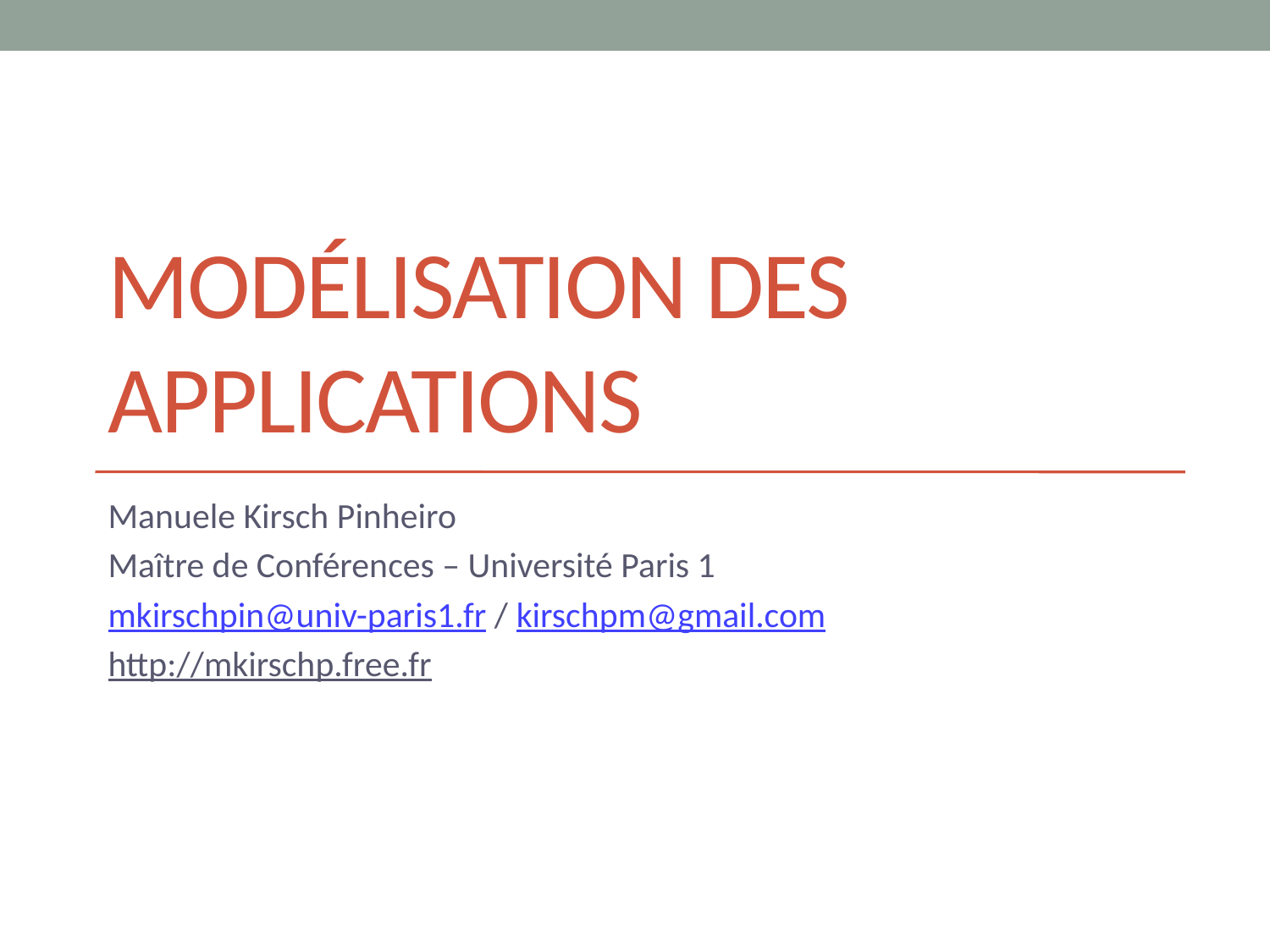

# Modélisation des Applications
Manuele Kirsch Pinheiro
Maître de Conférences – Université Paris 1
mkirschpin@univ-paris1.fr / kirschpm@gmail.com
http://mkirschp.free.fr